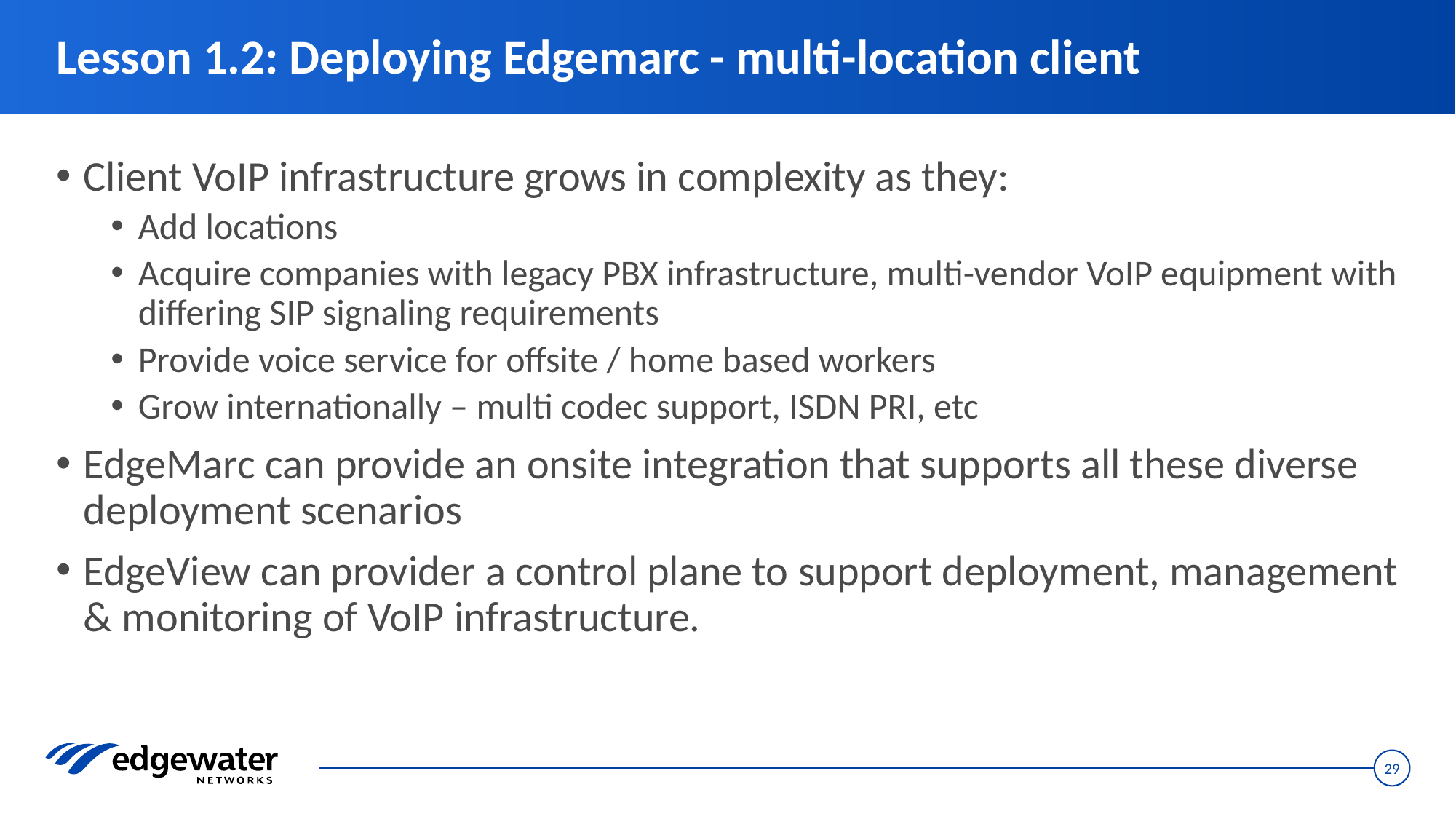

# Lesson 1.2: Deploying Edgemarc - multi-location client
Client VoIP infrastructure grows in complexity as they:
Add locations
Acquire companies with legacy PBX infrastructure, multi-vendor VoIP equipment with differing SIP signaling requirements
Provide voice service for offsite / home based workers
Grow internationally – multi codec support, ISDN PRI, etc
EdgeMarc can provide an onsite integration that supports all these diverse deployment scenarios
EdgeView can provider a control plane to support deployment, management & monitoring of VoIP infrastructure.